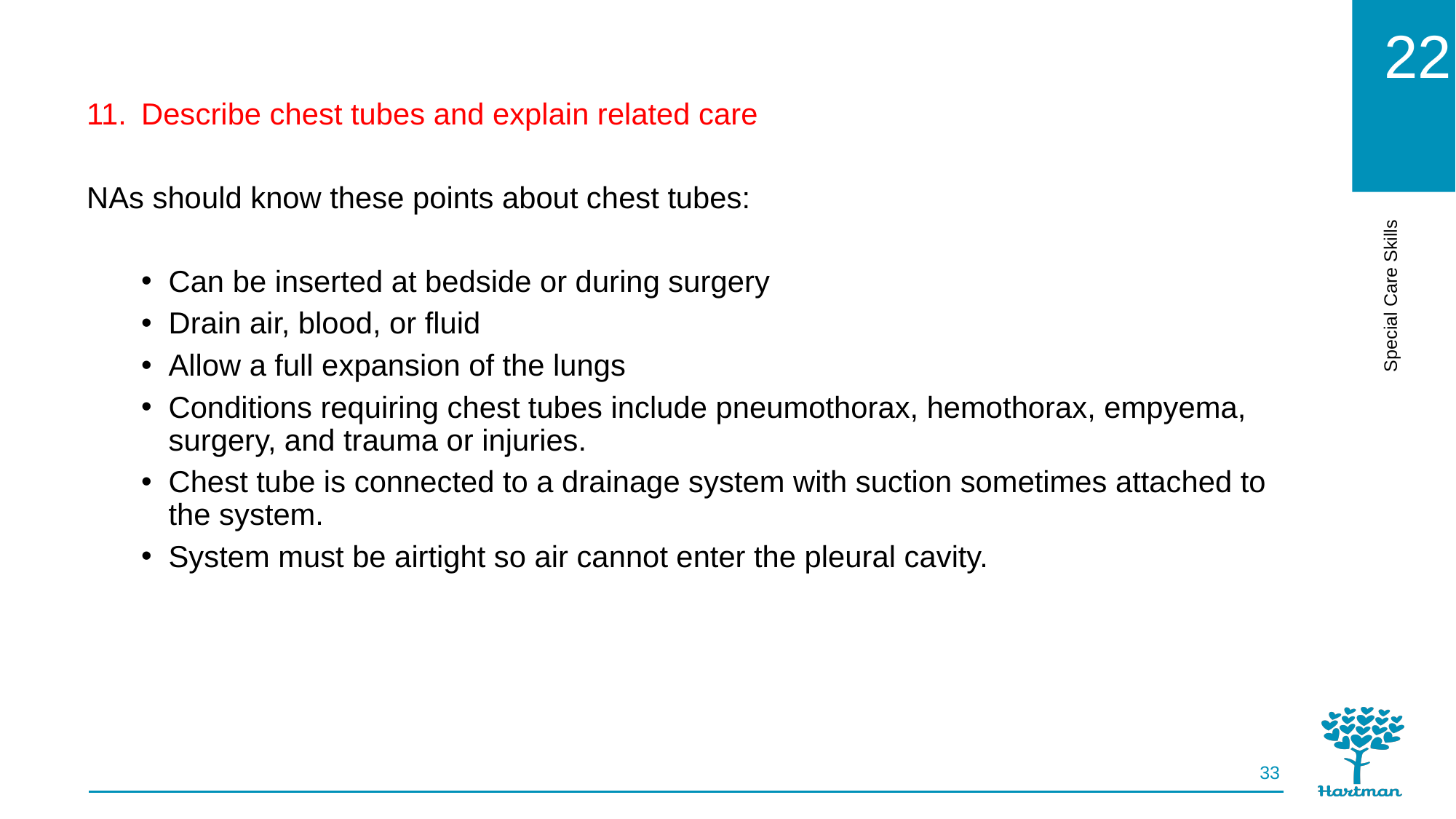

Describe chest tubes and explain related care

NAs should know these points about chest tubes:

Can be inserted at bedside or during surgery
Drain air, blood, or fluid
Allow a full expansion of the lungs
Conditions requiring chest tubes include pneumothorax, hemothorax, empyema, surgery, and trauma or injuries.
Chest tube is connected to a drainage system with suction sometimes attached to the system.
System must be airtight so air cannot enter the pleural cavity.

33